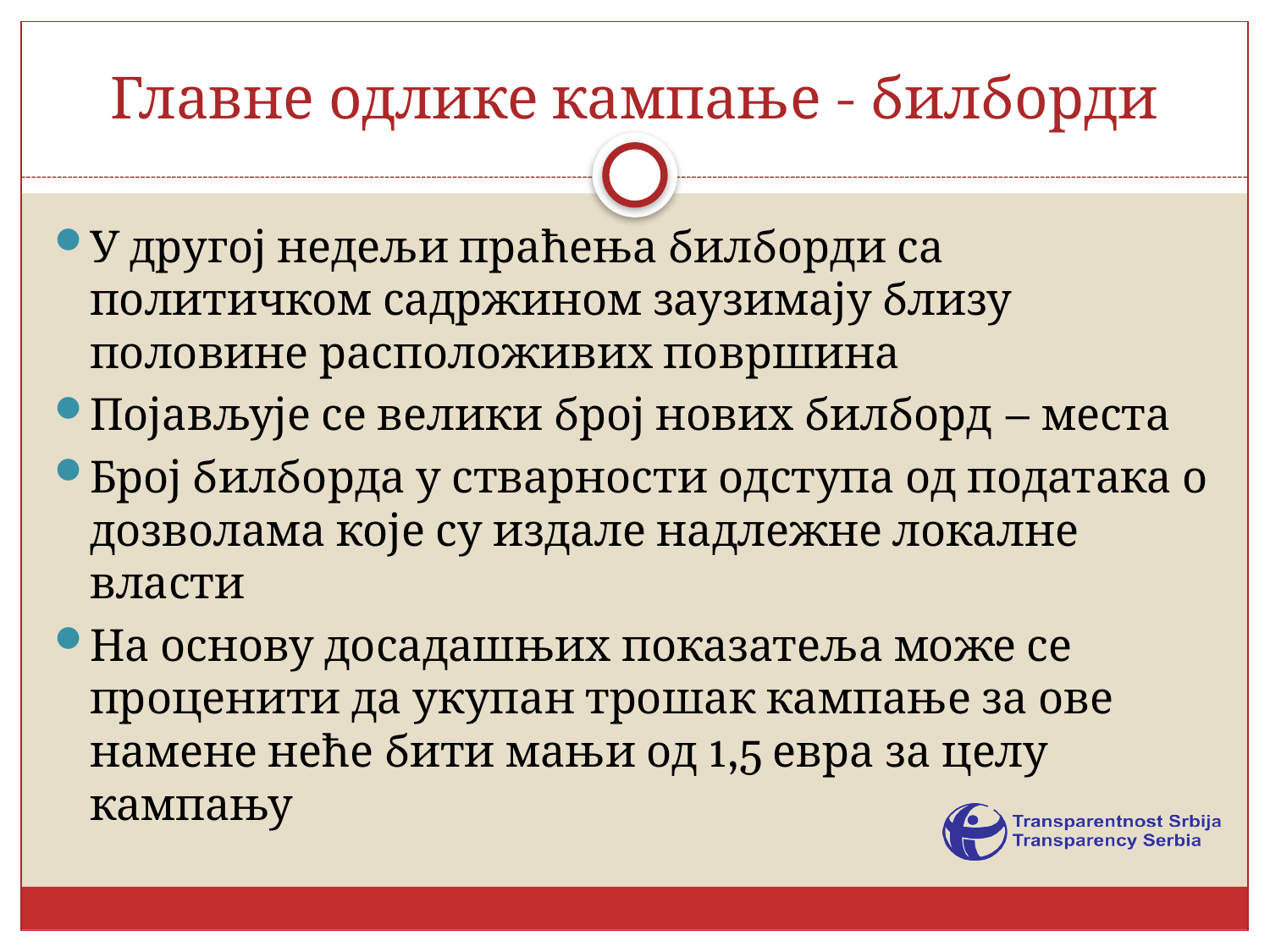

# Главне одлике кампање - билборди
У другој недељи праћења билборди са политичком садржином заузимају близу половине расположивих површина
Појављује се велики број нових билборд – места
Број билборда у стварности одступа од података о дозволама које су издале надлежне локалне власти
На основу досадашњих показатеља може се проценити да укупан трошак кампање за ове намене неће бити мањи од 1,5 евра за целу кампању